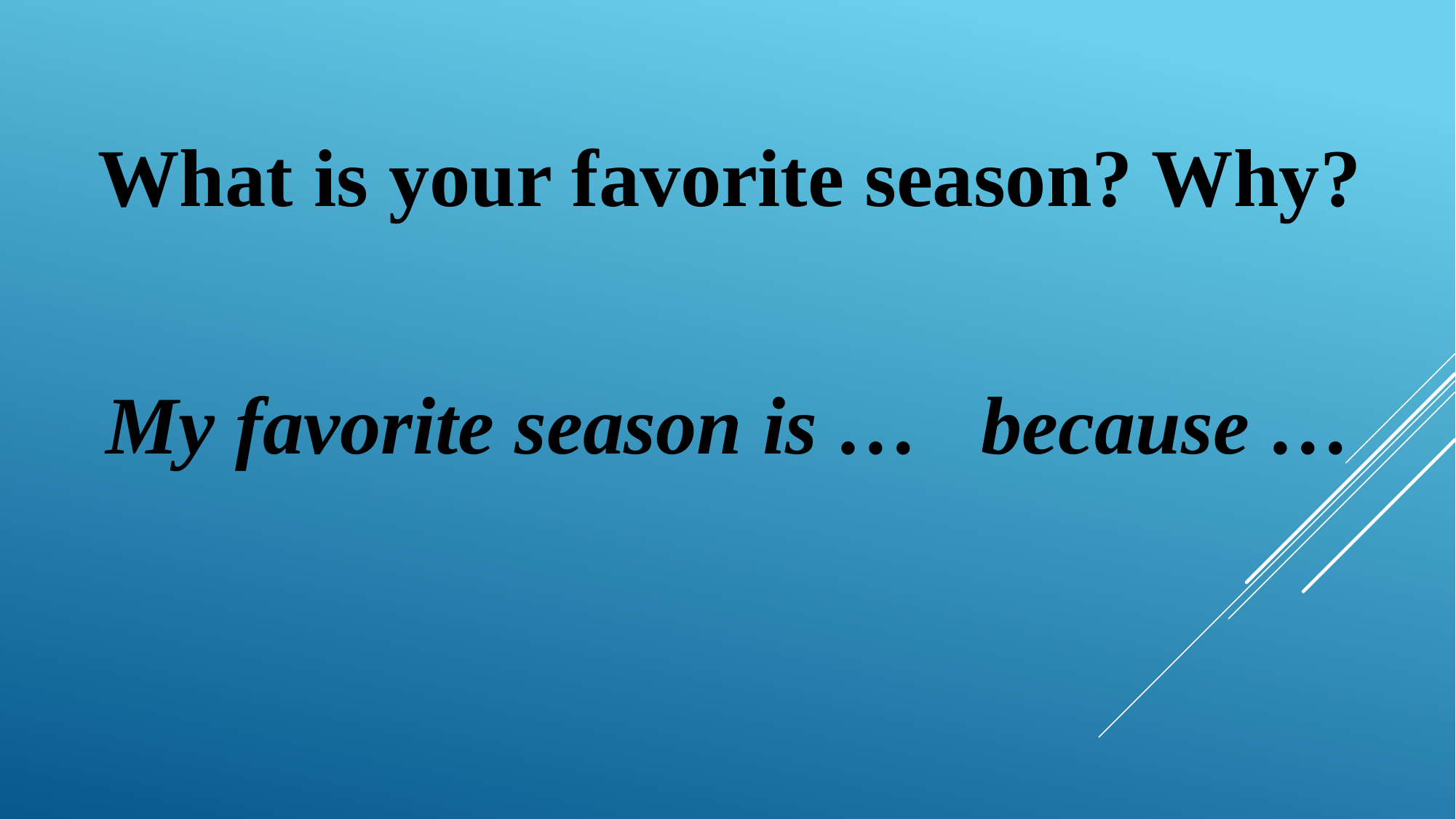

What is your favorite season? Why?

My favorite season is …   because …
#